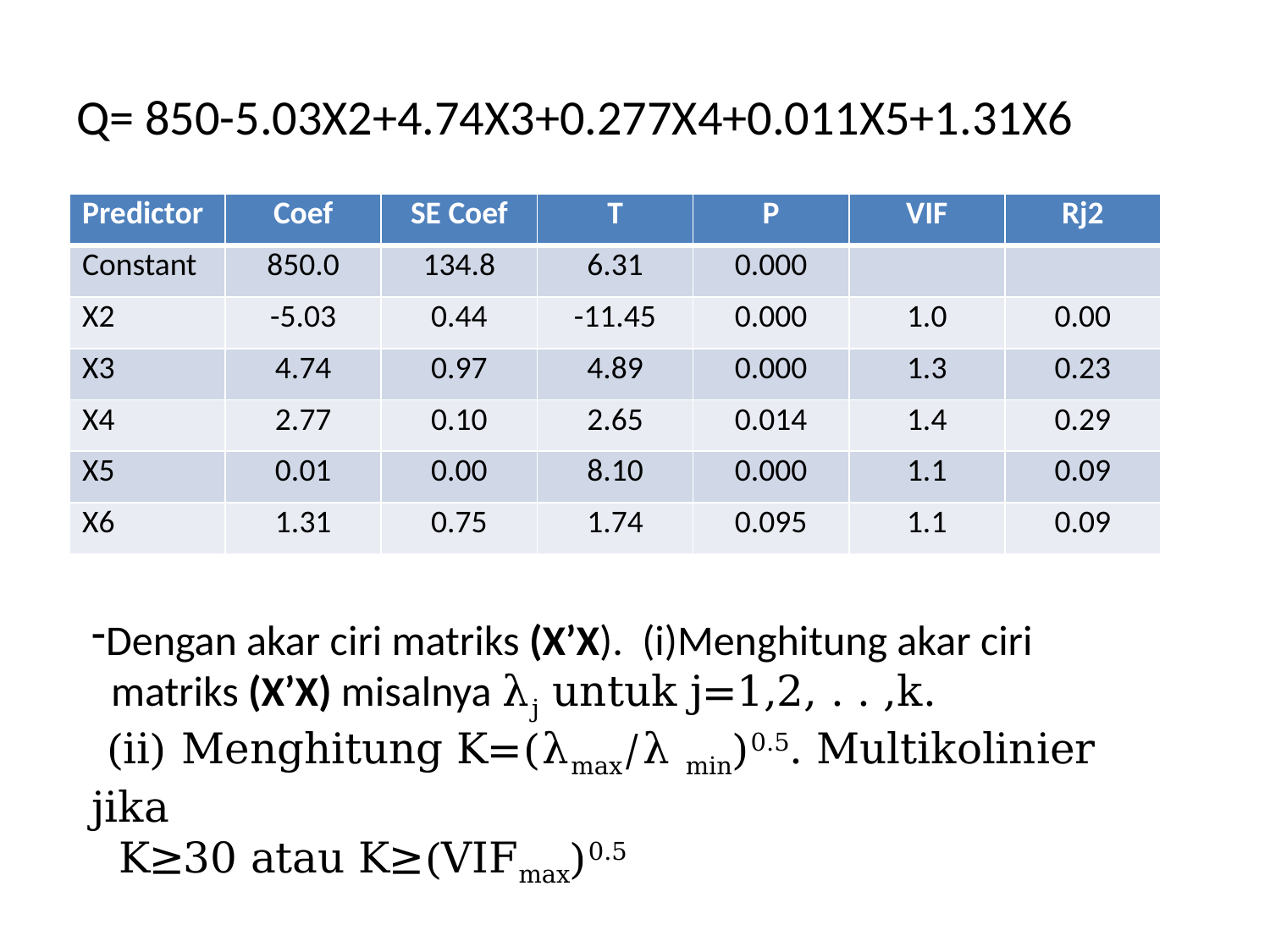

Q= 850-5.03X2+4.74X3+0.277X4+0.011X5+1.31X6

| Predictor | Coef | SE Coef | T | P | VIF | Rj2 |
| --- | --- | --- | --- | --- | --- | --- |
| Constant | 850.0 | 134.8 | 6.31 | 0.000 |  |  |
| X2 | -5.03 | 0.44 | -11.45 | 0.000 | 1.0 | 0.00 |
| X3 | 4.74 | 0.97 | 4.89 | 0.000 | 1.3 | 0.23 |
| X4 | 2.77 | 0.10 | 2.65 | 0.014 | 1.4 | 0.29 |
| X5 | 0.01 | 0.00 | 8.10 | 0.000 | 1.1 | 0.09 |
| X6 | 1.31 | 0.75 | 1.74 | 0.095 | 1.1 | 0.09 |
Dengan akar ciri matriks (X’X).  (i)Menghitung akar ciri
  matriks (X’X) misalnya λj untuk j=1,2, . . ,k.
 (ii) Menghitung K=(λmax/λ min)0.5. Multikolinier jika
  K≥30 atau K≥(VIFmax)0.5